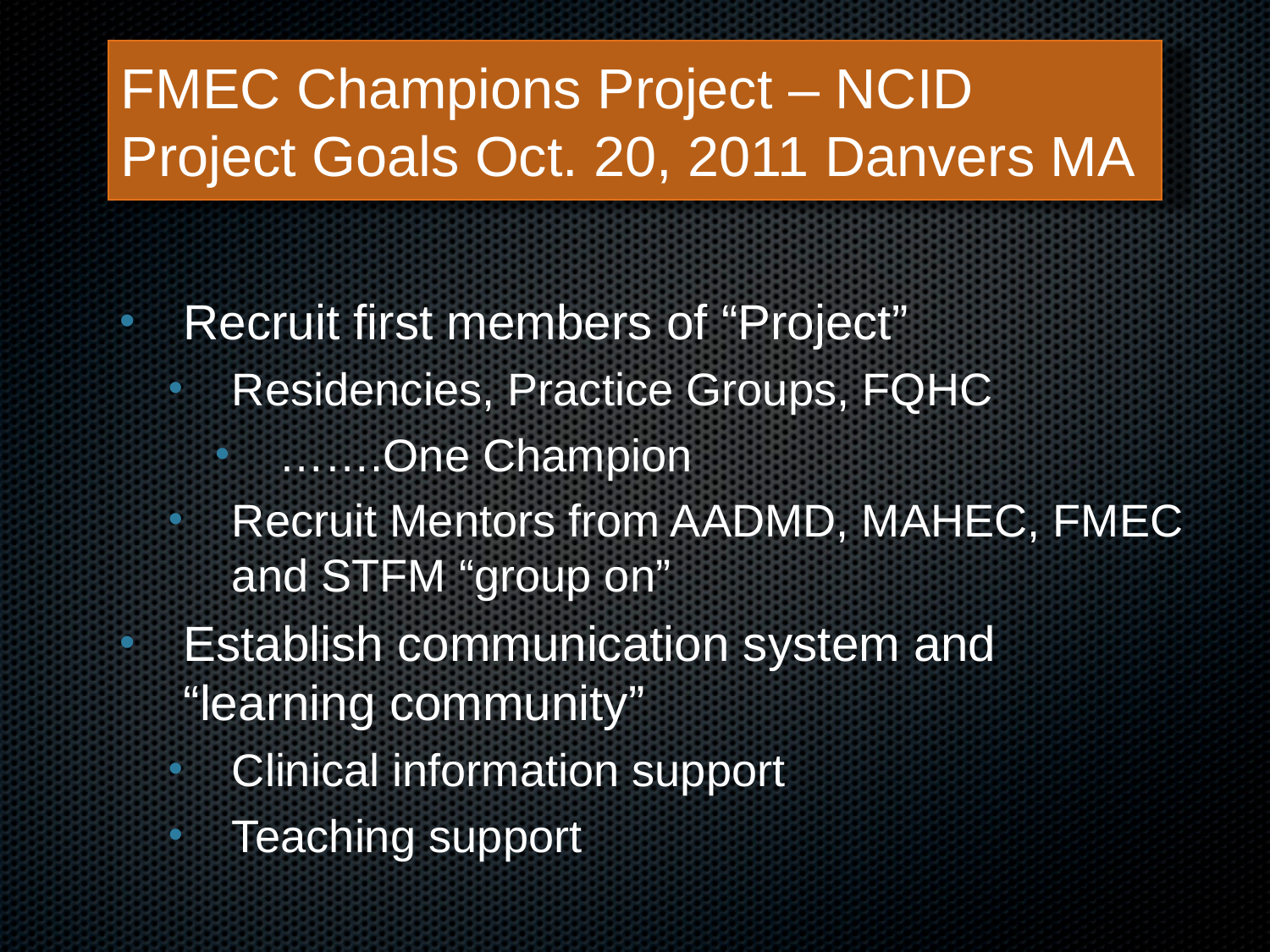

# FMEC Champions Project – NCID Project Goals Oct. 20, 2011 Danvers MA
Recruit first members of “Project”
Residencies, Practice Groups, FQHC
…….One Champion
Recruit Mentors from AADMD, MAHEC, FMEC and STFM “group on”
Establish communication system and “learning community”
Clinical information support
Teaching support